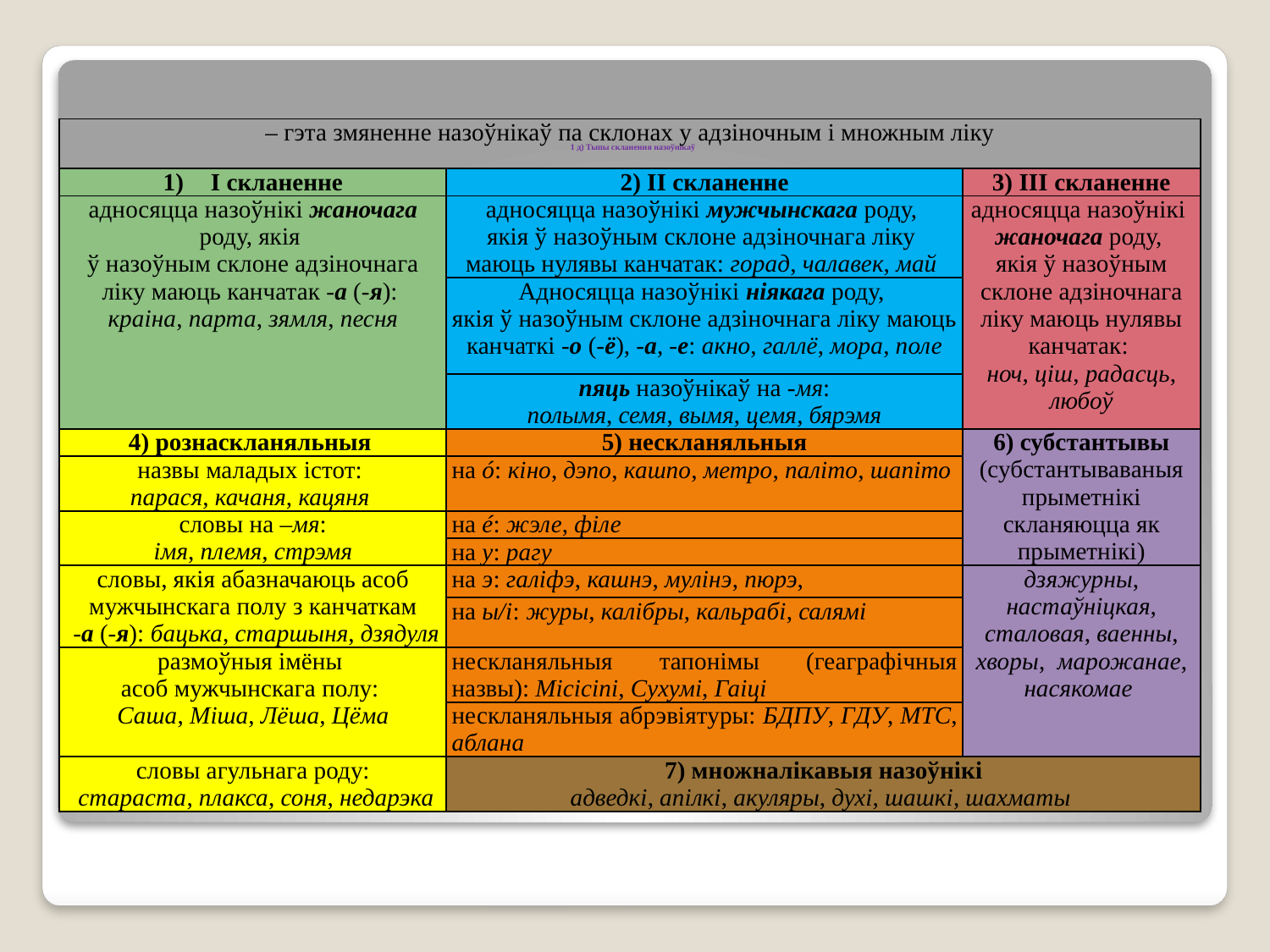

# 1 д) Тыпы скланення назоўнікаў
| – гэта змяненне назоўнікаў па склонах у адзіночным і множным ліку |  |  |
| --- | --- | --- |
| І скланенне | 2) ІІ скланенне | 3) ІІІ скланенне |
| адносяцца назоўнікі жаночага роду, якія ў назоўным склоне адзіночнага ліку маюць канчатак -а (-я): краіна, парта, зямля, песня | адносяцца назоўнікі мужчынскага роду, якія ў назоўным склоне адзіночнага ліку маюць нулявы канчатак: горад, чалавек, май | адносяцца назоўнікі жаночага роду, якія ў назоўным склоне адзіночнага ліку маюць нулявы канчатак: ноч, ціш, радасць, любоў |
|  | Адносяцца назоўнікі ніякага роду, якія ў назоўным склоне адзіночнага ліку маюць канчаткі -о (-ё), -а, -е: акно, галлё, мора, поле |  |
|  | пяць назоўнікаў на -мя: полымя, семя, вымя, цемя, бярэмя |  |
| 4) рознаскланяльныя | 5) нескланяльныя | 6) субстантывы (субстантываваныя прыметнікі скланяюцца як прыметнікі) |
| назвы маладых істот: парася, качаня, кацяня | на ó: кіно, дэпо, кашпо, метро, паліто, шапіто |  |
| словы на –мя: імя, племя, стрэмя | на é: жэле, філе |  |
|  | на у: рагу |  |
| словы, якія абазначаюць асоб мужчынскага полу з канчаткам -а (-я): бацька, старшыня, дзядуля | на э: галіфэ, кашнэ, мулінэ, пюрэ, | дзяжурны, настаўніцкая, сталовая, ваенны, хворы, марожанае, насякомае |
|  | на ы/і: журы, калібры, кальрабі, салямі |  |
| размоўныя імёны асоб мужчынскага полу: Саша, Міша, Лёша, Цёма | нескланяльныя тапонімы (геаграфічныя назвы): Місісіпі, Сухумі, Гаіці |  |
|  | нескланяльныя абрэвіятуры: БДПУ, ГДУ, МТС, аблана |  |
| словы агульнага роду: стараста, плакса, соня, недарэка | 7) множналікавыя назоўнікі адведкі, апілкі, акуляры, духі, шашкі, шахматы |  |